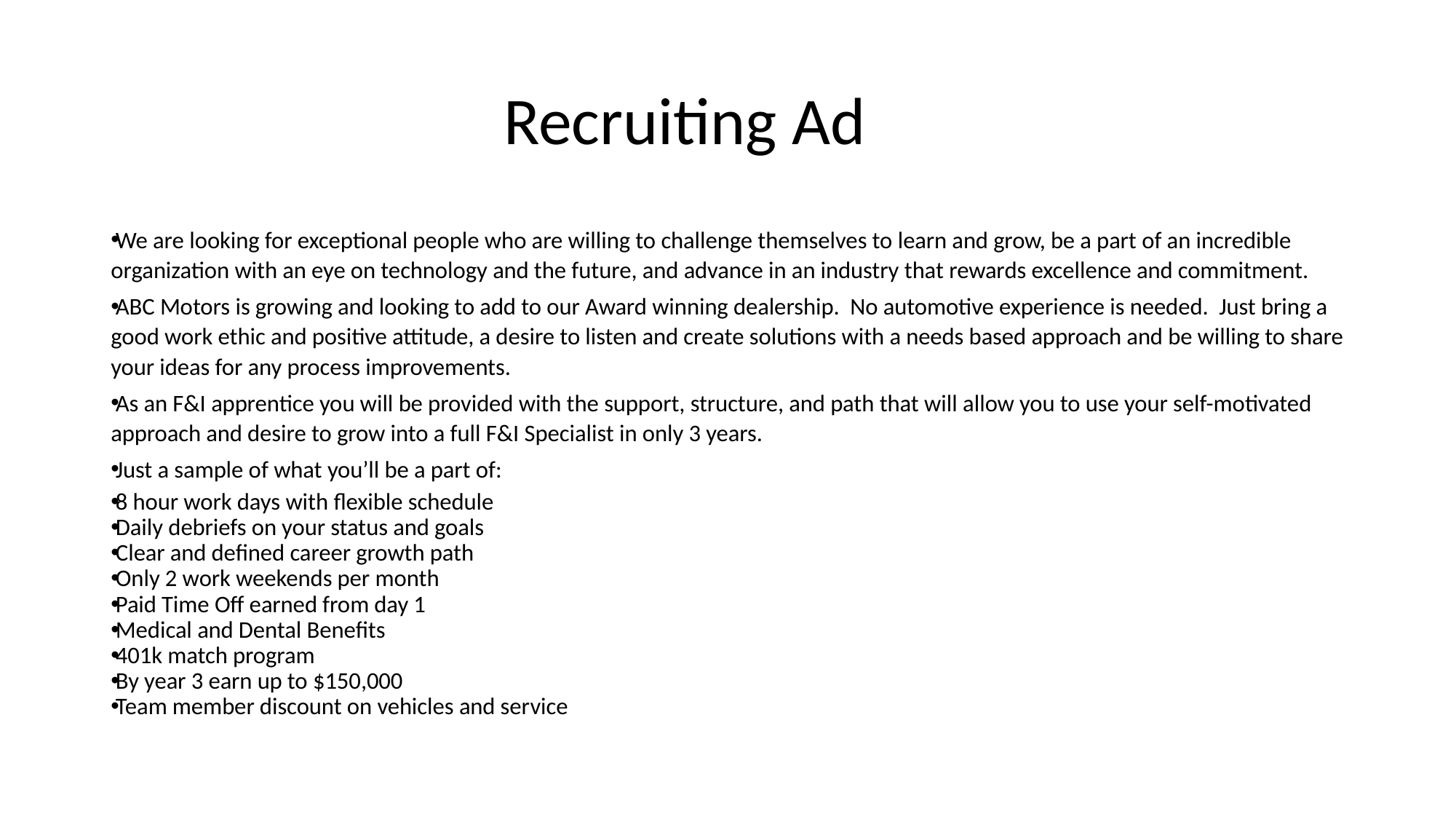

# Recruiting Ad
We are looking for exceptional people who are willing to challenge themselves to learn and grow, be a part of an incredible organization with an eye on technology and the future, and advance in an industry that rewards excellence and commitment.
ABC Motors is growing and looking to add to our Award winning dealership.  No automotive experience is needed.  Just bring a good work ethic and positive attitude, a desire to listen and create solutions with a needs based approach and be willing to share your ideas for any process improvements.
As an F&I apprentice you will be provided with the support, structure, and path that will allow you to use your self-motivated approach and desire to grow into a full F&I Specialist in only 3 years.
Just a sample of what you’ll be a part of:
8 hour work days with flexible schedule
Daily debriefs on your status and goals
Clear and defined career growth path
Only 2 work weekends per month
Paid Time Off earned from day 1
Medical and Dental Benefits
401k match program
By year 3 earn up to $150,000
Team member discount on vehicles and service